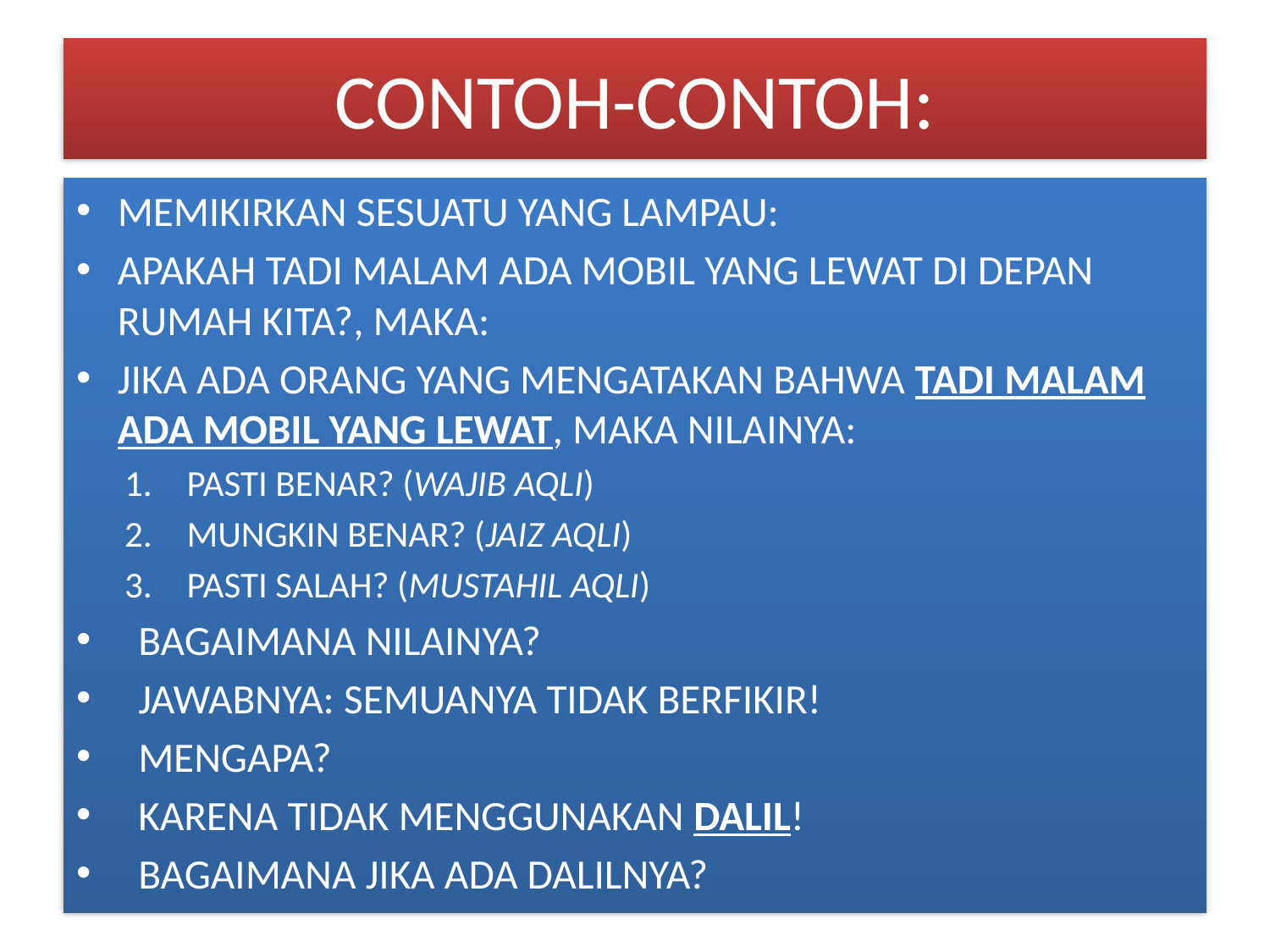

# CONTOH-CONTOH:
MEMIKIRKAN SESUATU YANG LAMPAU:
APAKAH TADI MALAM ADA MOBIL YANG LEWAT DI DEPAN RUMAH KITA?, MAKA:
JIKA ADA ORANG YANG MENGATAKAN BAHWA TADI MALAM ADA MOBIL YANG LEWAT, MAKA NILAINYA:
PASTI BENAR? (WAJIB AQLI)
MUNGKIN BENAR? (JAIZ AQLI)
PASTI SALAH? (MUSTAHIL AQLI)
BAGAIMANA NILAINYA?
JAWABNYA: SEMUANYA TIDAK BERFIKIR!
MENGAPA?
KARENA TIDAK MENGGUNAKAN DALIL!
BAGAIMANA JIKA ADA DALILNYA?